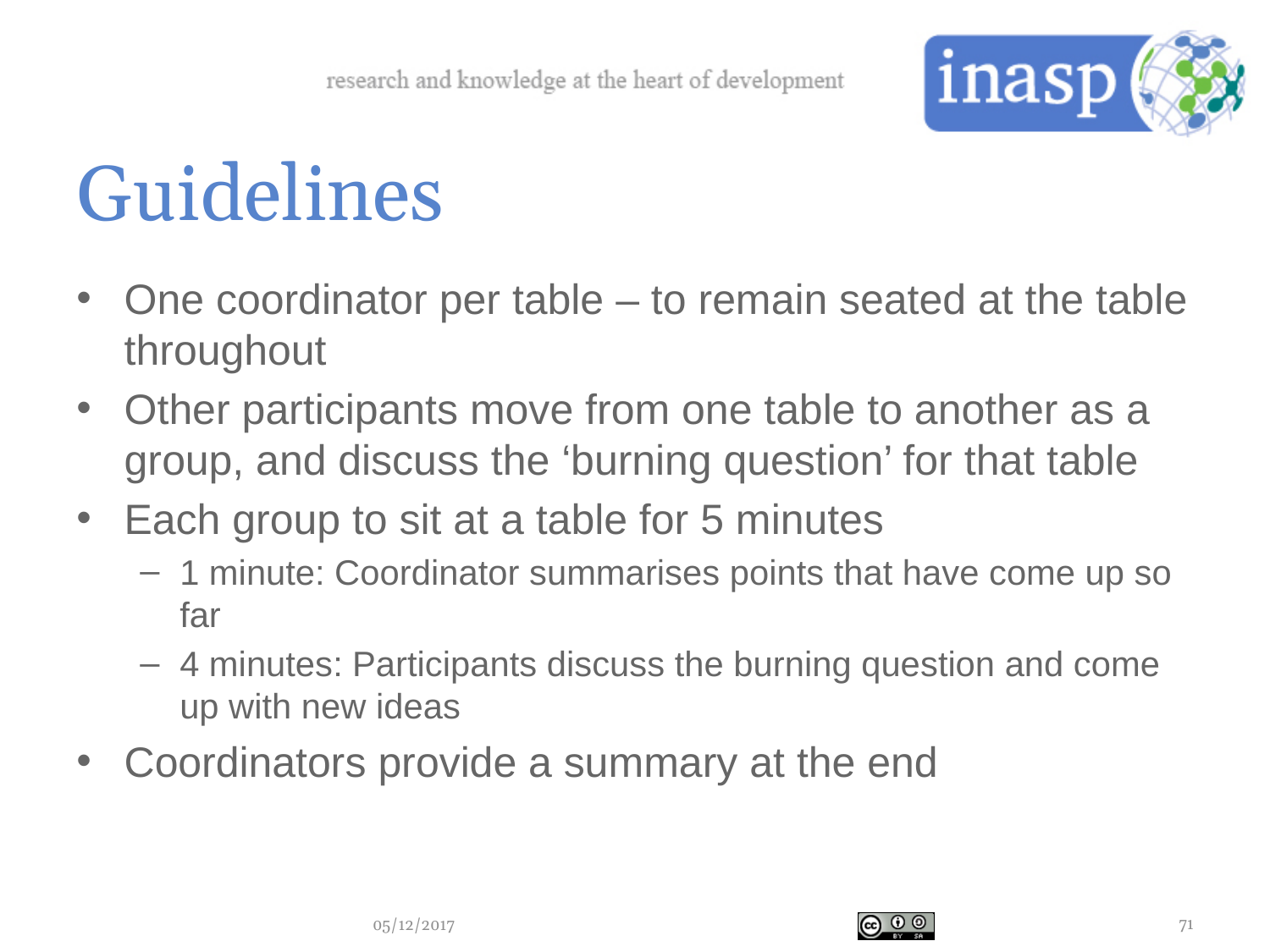

# Guidelines
One coordinator per table – to remain seated at the table throughout
Other participants move from one table to another as a group, and discuss the ‘burning question’ for that table
Each group to sit at a table for 5 minutes
1 minute: Coordinator summarises points that have come up so far
4 minutes: Participants discuss the burning question and come up with new ideas
Coordinators provide a summary at the end

05/12/2017

71